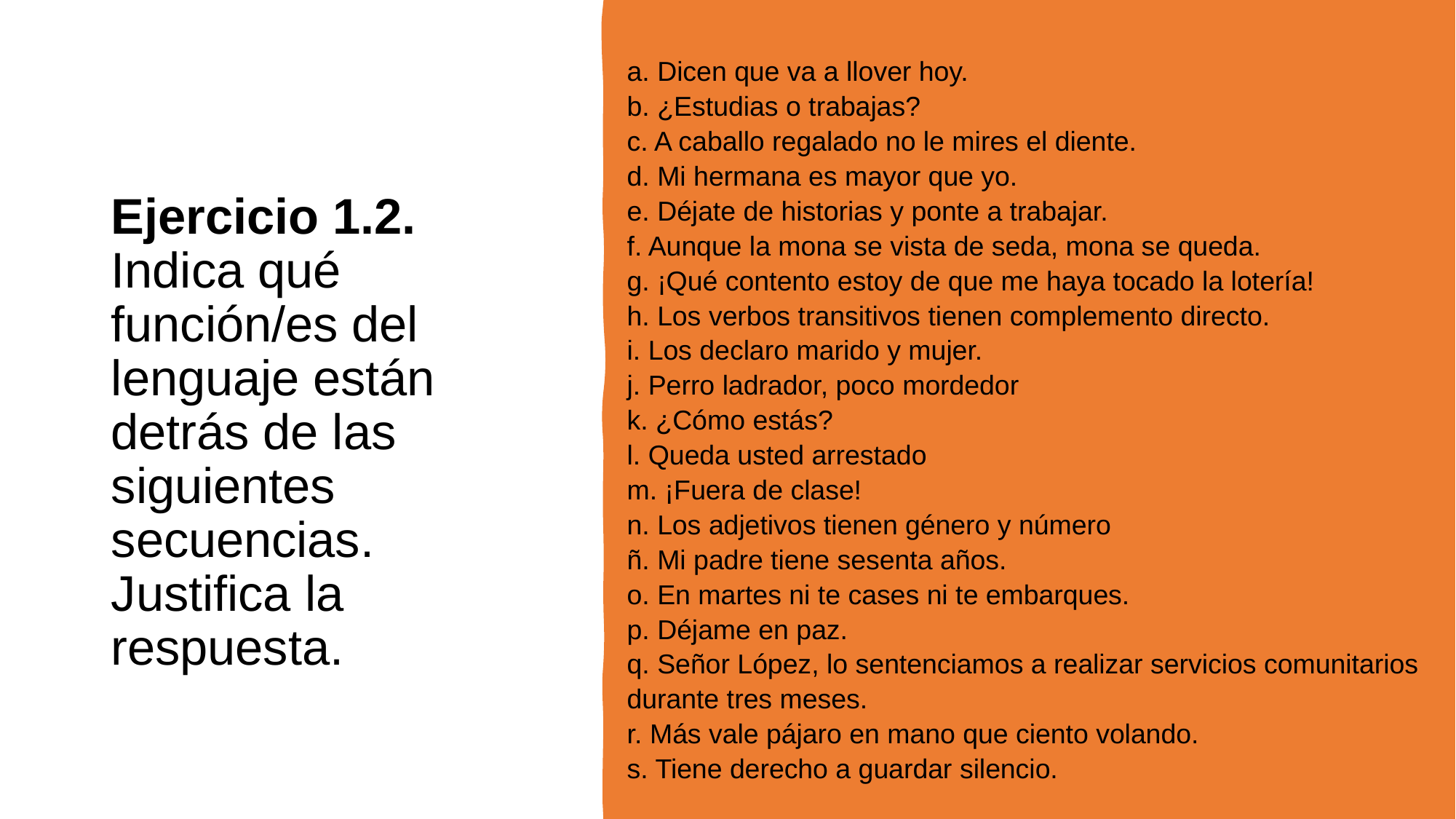

a. Dicen que va a llover hoy.
b. ¿Estudias o trabajas?
c. A caballo regalado no le mires el diente.
d. Mi hermana es mayor que yo.
e. Déjate de historias y ponte a trabajar.
f. Aunque la mona se vista de seda, mona se queda.
g. ¡Qué contento estoy de que me haya tocado la lotería!
h. Los verbos transitivos tienen complemento directo.
i. Los declaro marido y mujer.
j. Perro ladrador, poco mordedor
k. ¿Cómo estás?
l. Queda usted arrestado
m. ¡Fuera de clase!
n. Los adjetivos tienen género y número
ñ. Mi padre tiene sesenta años.
o. En martes ni te cases ni te embarques.
p. Déjame en paz.
q. Señor López, lo sentenciamos a realizar servicios comunitarios durante tres meses.
r. Más vale pájaro en mano que ciento volando.
s. Tiene derecho a guardar silencio.
# Ejercicio 1.2. Indica qué función/es del lenguaje están detrás de las siguientes secuencias. Justifica la respuesta.